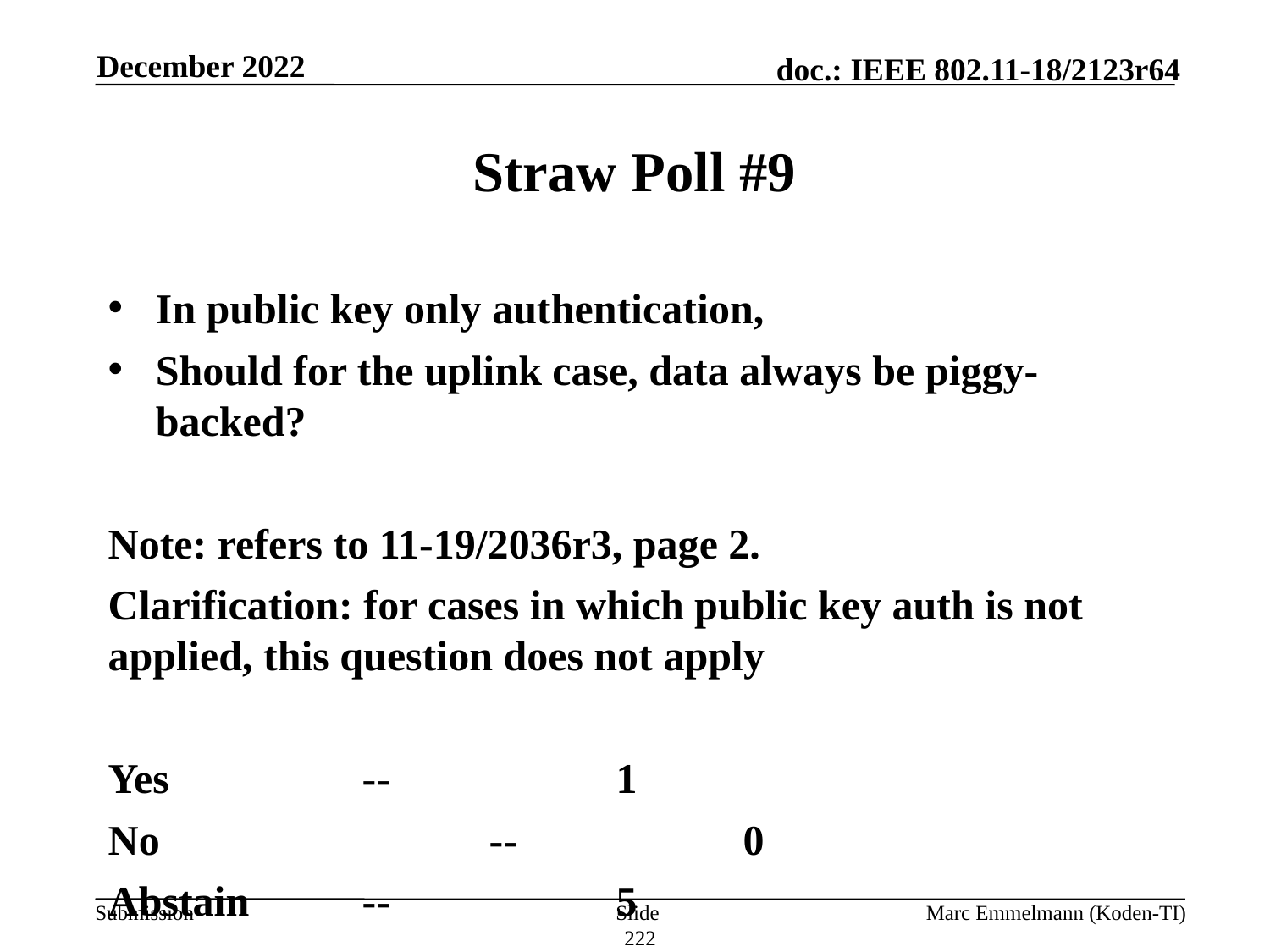

December 2022
# Straw Poll #9
In public key only authentication,
Should for the uplink case, data always be piggy-backed?

Note: refers to 11-19/2036r3, page 2.
Clarification: for cases in which public key auth is not applied, this question does not apply

Yes		--		1
No			--		0
Abstain	--		5
Slide 222
Marc Emmelmann (Koden-TI)